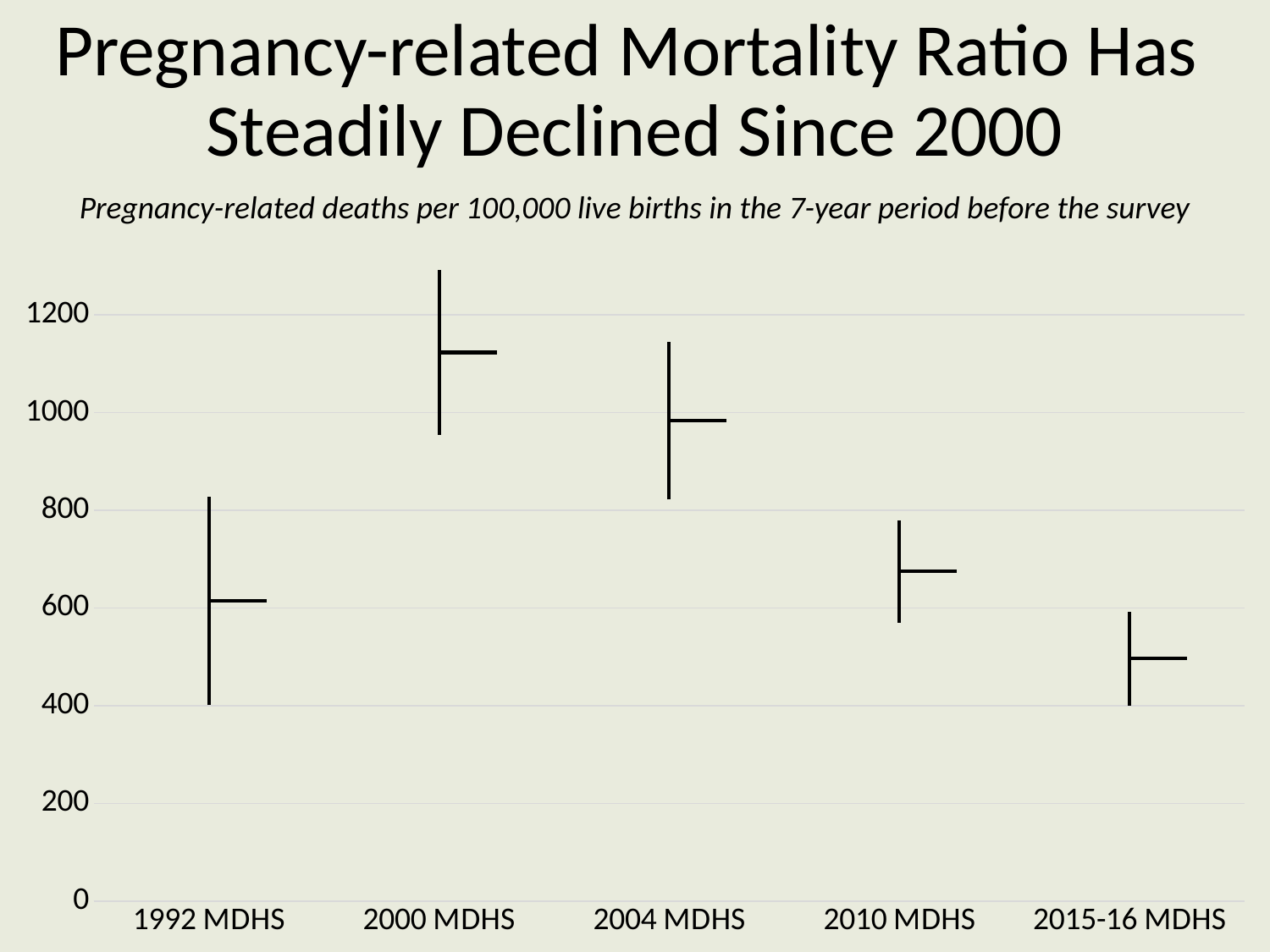

# Pregnancy-related Mortality Ratio Has Steadily Declined Since 2000
Pregnancy-related deaths per 100,000 live births in the 7-year period before the survey

[unsupported chart]